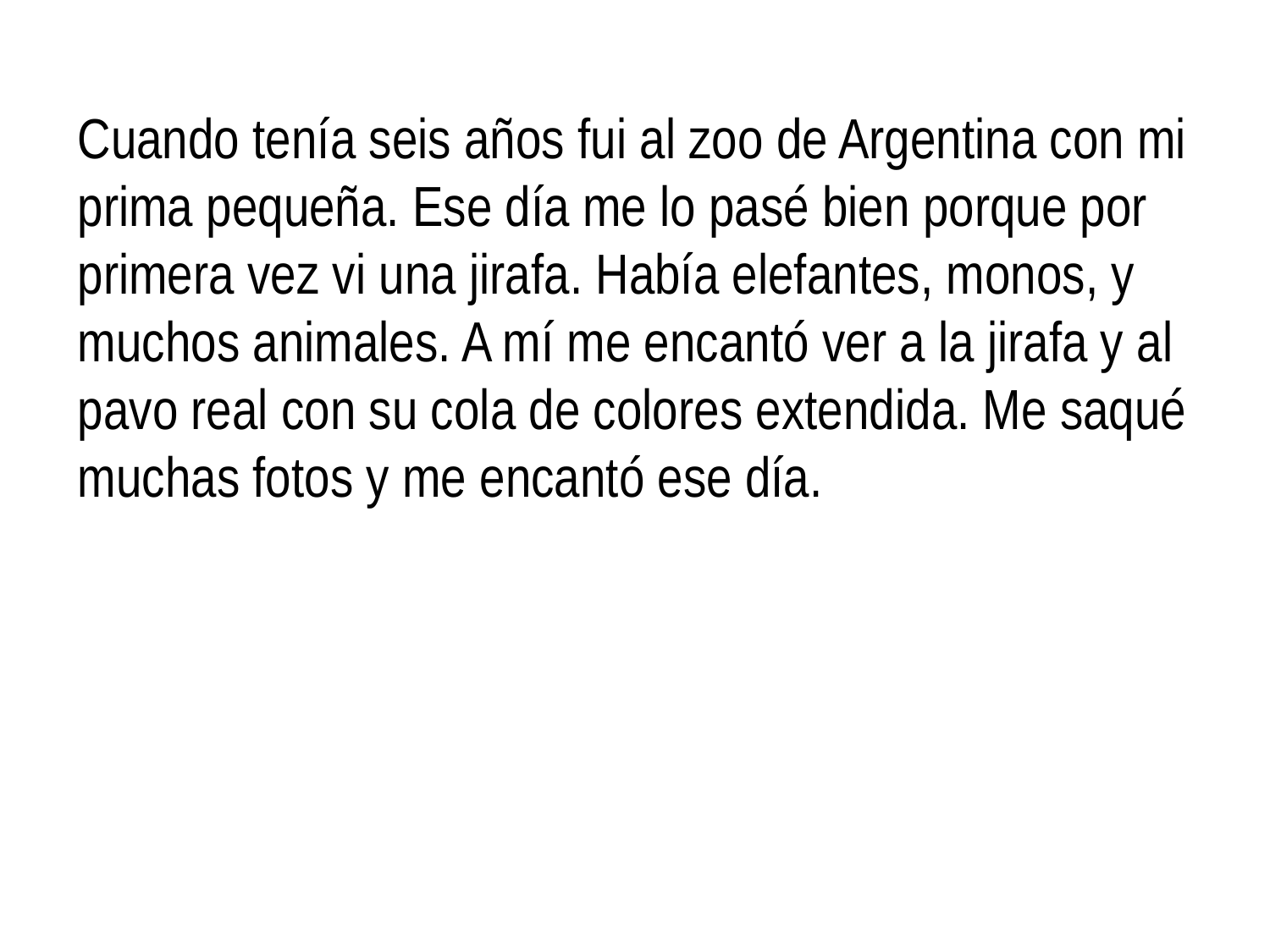

Cuando tenía seis años fui al zoo de Argentina con mi prima pequeña. Ese día me lo pasé bien porque por primera vez vi una jirafa. Había elefantes, monos, y muchos animales. A mí me encantó ver a la jirafa y al pavo real con su cola de colores extendida. Me saqué muchas fotos y me encantó ese día.